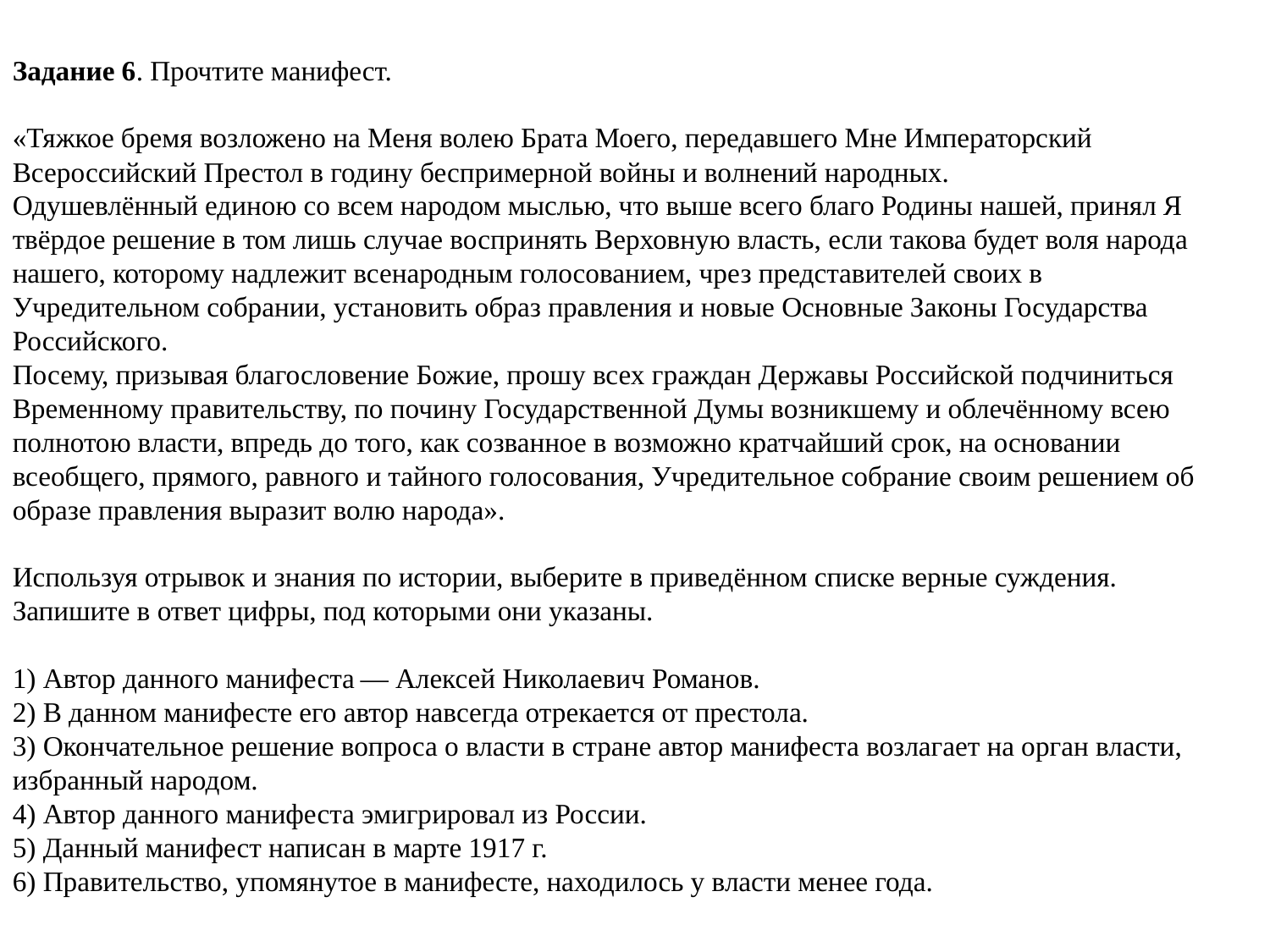

Задание 6. Прочтите манифест.

«Тяжкое бремя возложено на Меня волею Брата Моего, передавшего Мне Императорский Всероссийский Престол в годину беспримерной войны и волнений народных.
Одушевлённый единою со всем народом мыслью, что выше всего благо Родины нашей, принял Я твёрдое решение в том лишь случае воспринять Верховную власть, если такова будет воля народа нашего, которому надлежит всенародным голосованием, чрез представителей своих в Учредительном собрании, установить образ правления и новые Основные Законы Государства Российского.
Посему, призывая благословение Божие, прошу всех граждан Державы Российской подчиниться Временному правительству, по почину Государственной Думы возникшему и облечённому всею полнотою власти, впредь до того, как созванное в возможно кратчайший срок, на основании всеобщего, прямого, равного и тайного голосования, Учредительное собрание своим решением об образе правления выразит волю народа».

Используя отрывок и знания по истории, выберите в приведённом списке верные суждения. Запишите в ответ цифры, под которыми они указаны.

1) Автор данного манифеста — Алексей Николаевич Романов.
2) В данном манифесте его автор навсегда отрекается от престола.
3) Окончательное решение вопроса о власти в стране автор манифеста возлагает на орган власти, избранный народом.
4) Автор данного манифеста эмигрировал из России.
5) Данный манифест написан в марте 1917 г.
6) Правительство, упомянутое в манифесте, находилось у власти менее года.